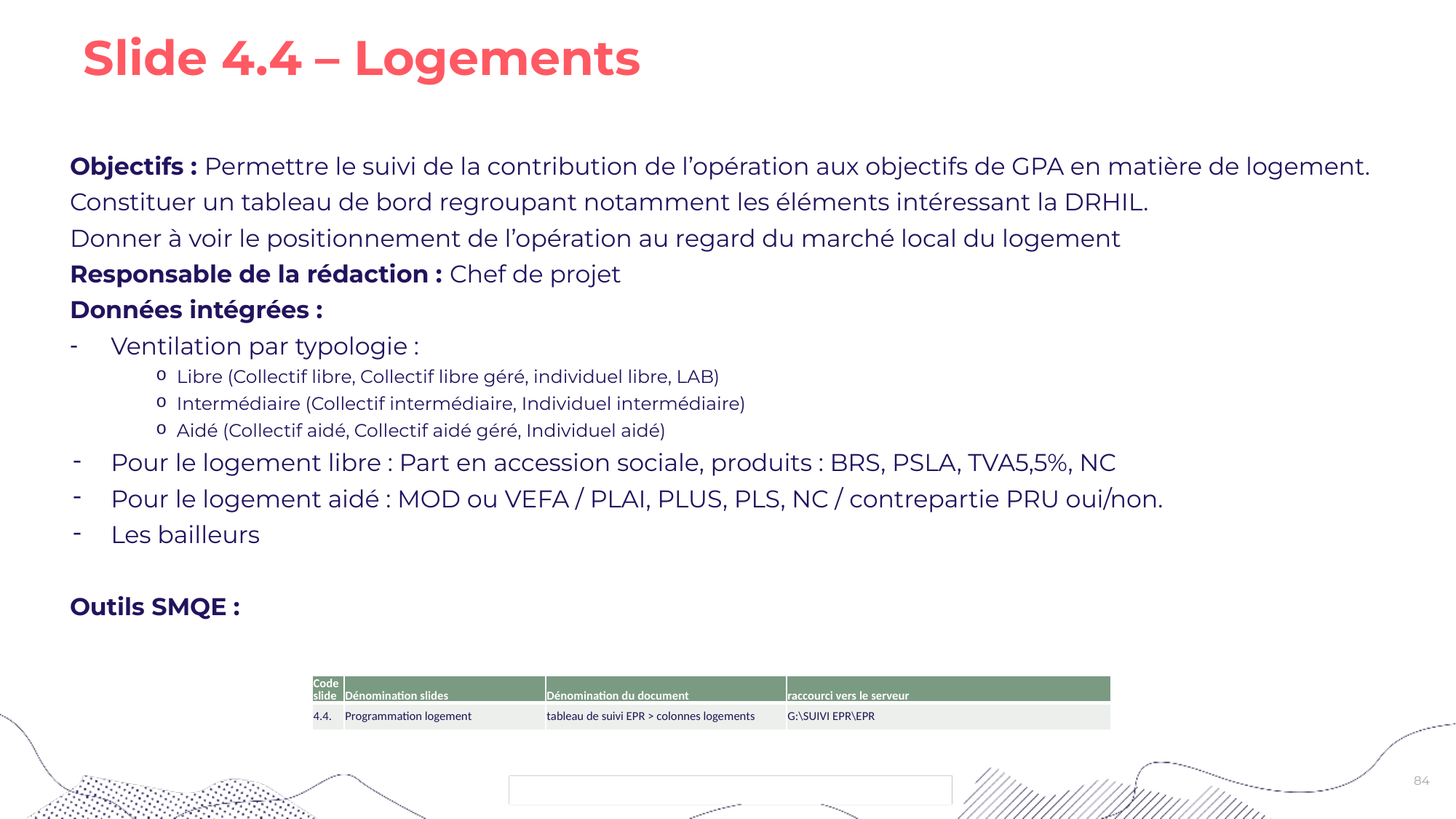

# Slide 4.4 – Logements
Objectifs : Permettre le suivi de la contribution de l’opération aux objectifs de GPA en matière de logement.
Constituer un tableau de bord regroupant notamment les éléments intéressant la DRHIL.
Donner à voir le positionnement de l’opération au regard du marché local du logement
Responsable de la rédaction : Chef de projet
Données intégrées :
Ventilation par typologie :
Libre (Collectif libre, Collectif libre géré, individuel libre, LAB)
Intermédiaire (Collectif intermédiaire, Individuel intermédiaire)
Aidé (Collectif aidé, Collectif aidé géré, Individuel aidé)
Pour le logement libre : Part en accession sociale, produits : BRS, PSLA, TVA5,5%, NC
Pour le logement aidé : MOD ou VEFA / PLAI, PLUS, PLS, NC / contrepartie PRU oui/non.
Les bailleurs

Outils SMQE :

| Code slide | Dénomination slides | Dénomination du document | raccourci vers le serveur |
| --- | --- | --- | --- |
| 4.4. | Programmation logement | tableau de suivi EPR > colonnes logements | G:\SUIVI EPR\EPR |
84